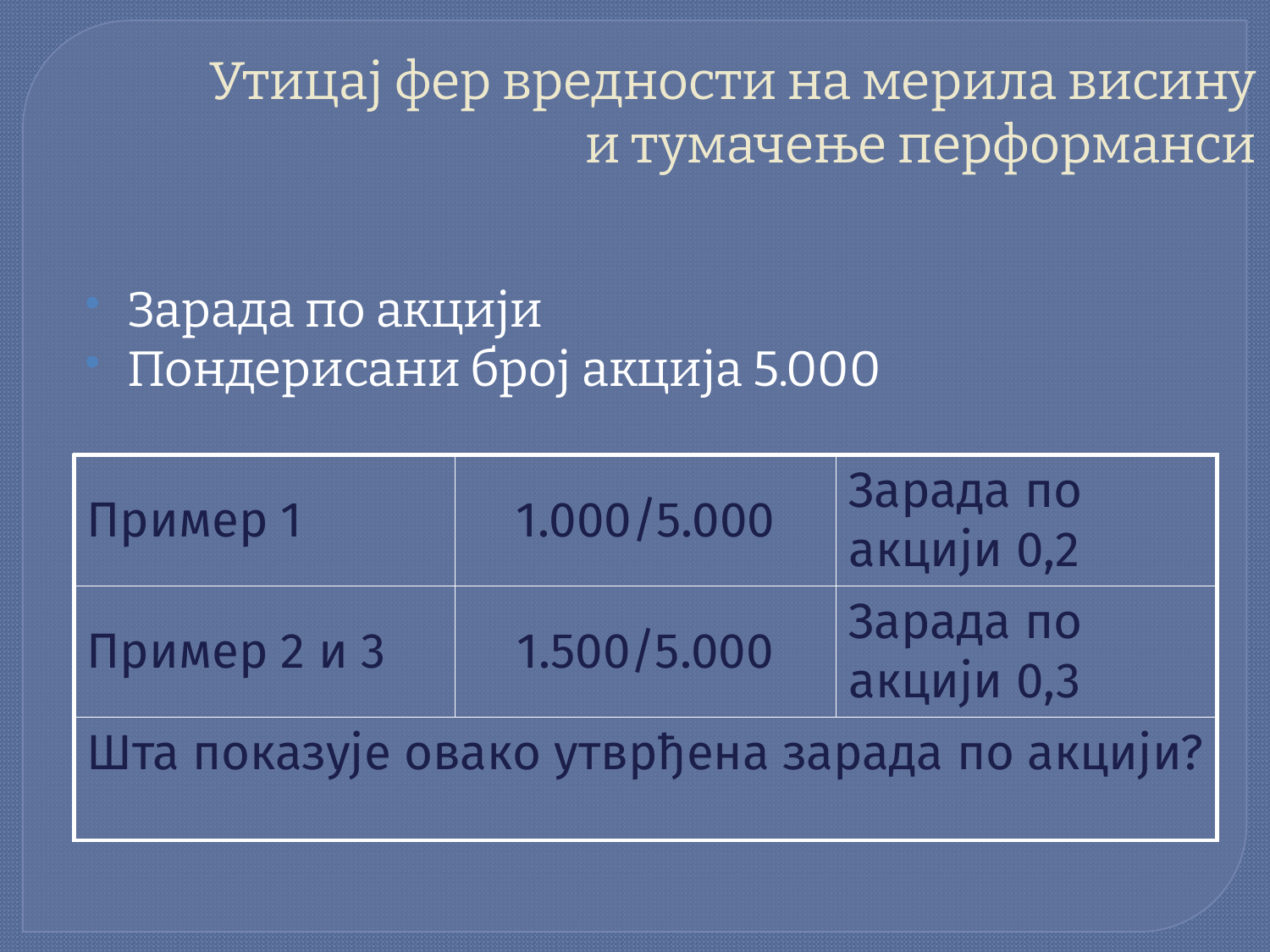

# Утицај фер вредности на мерила висину и тумачење перформанси
Зарада по акцији
Пондерисани број акција 5.000

| Пример 1 | 1.000/5.000 | Зарада по акцији 0,2 |
| --- | --- | --- |
| Пример 2 и 3 | 1.500/5.000 | Зарада по акцији 0,3 |
| Шта показује овако утврђена зарада по акцији? |  |  |